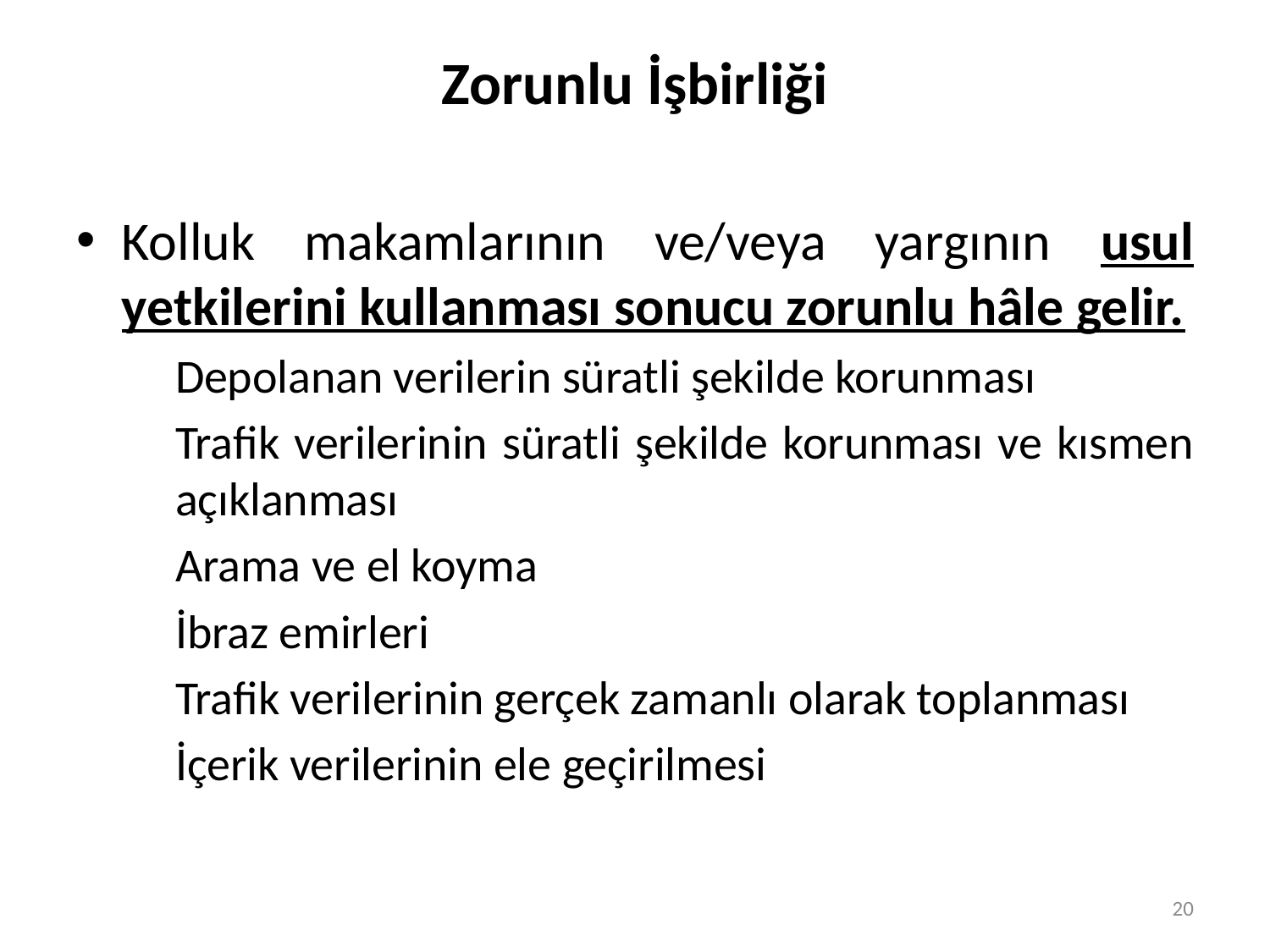

# Zorunlu İşbirliği
Kolluk makamlarının ve/veya yargının usul yetkilerini kullanması sonucu zorunlu hâle gelir.
Depolanan verilerin süratli şekilde korunması
Trafik verilerinin süratli şekilde korunması ve kısmen açıklanması
Arama ve el koyma
İbraz emirleri
Trafik verilerinin gerçek zamanlı olarak toplanması
İçerik verilerinin ele geçirilmesi
20